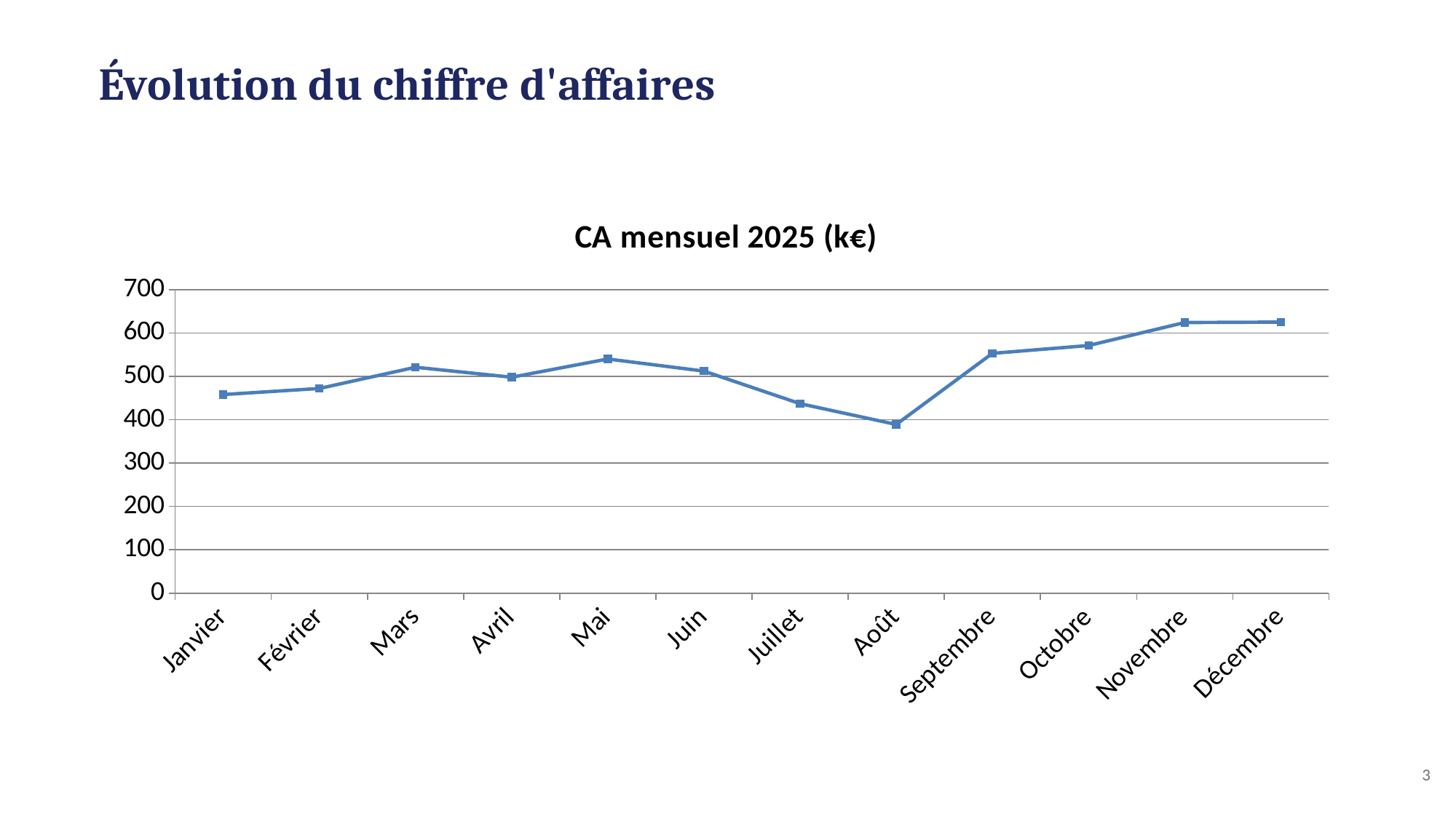

Évolution du chiffre d'affaires

### Chart

| Category | CA mensuel 2025 (k€) |
|---|---|
| Janvier | 458.0 |
| Février | 472.0 |
| Mars | 521.0 |
| Avril | 498.0 |
| Mai | 540.0 |
| Juin | 512.0 |
| Juillet | 437.0 |
| Août | 389.0 |
| Septembre | 553.0 |
| Octobre | 571.0 |
| Novembre | 624.0 |
| Décembre | 625.0 |
3